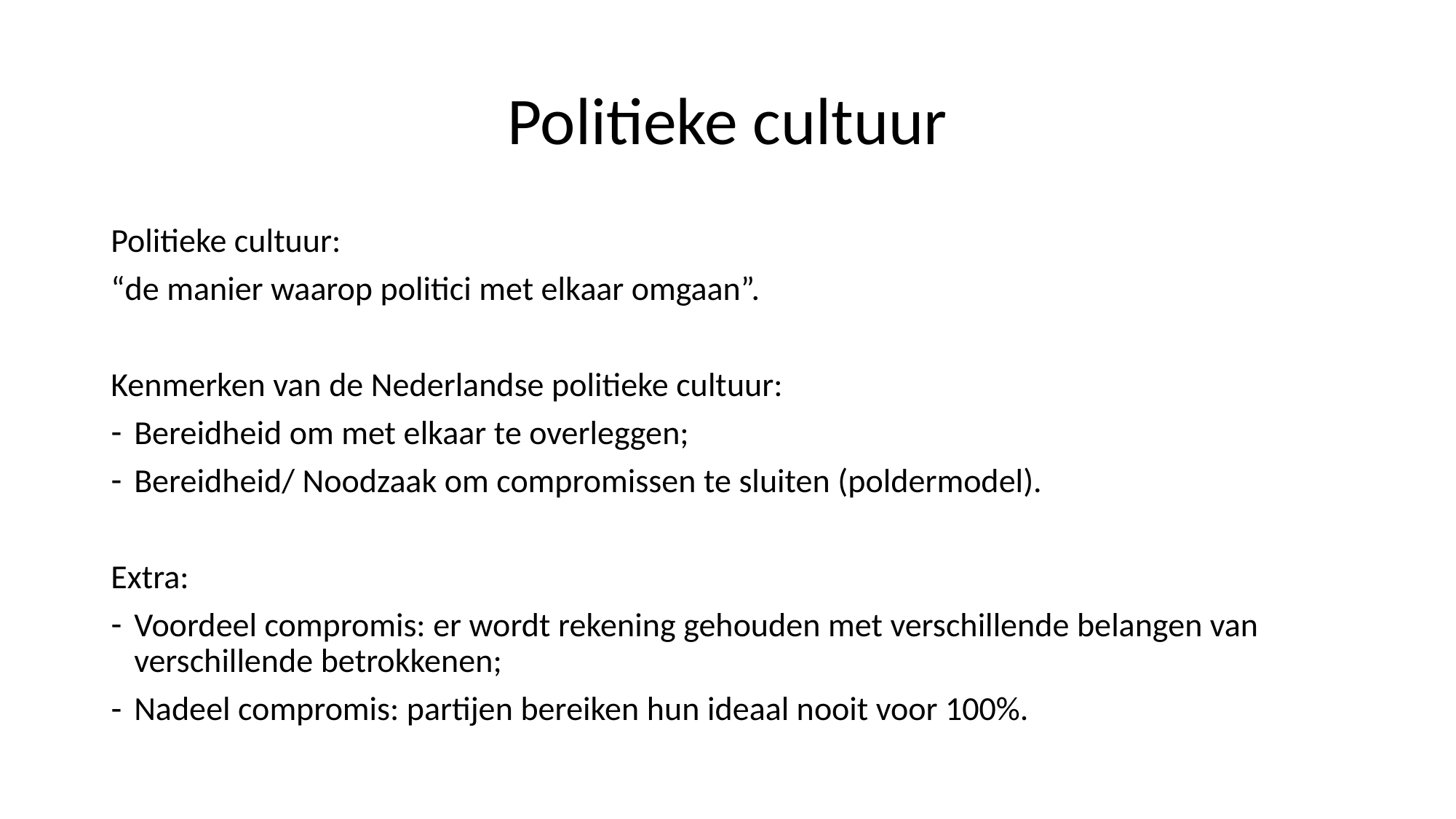

# Politieke cultuur
Politieke cultuur:
“de manier waarop politici met elkaar omgaan”.

Kenmerken van de Nederlandse politieke cultuur:
Bereidheid om met elkaar te overleggen;
Bereidheid/ Noodzaak om compromissen te sluiten (poldermodel).

Extra:
Voordeel compromis: er wordt rekening gehouden met verschillende belangen van verschillende betrokkenen;
Nadeel compromis: partijen bereiken hun ideaal nooit voor 100%.